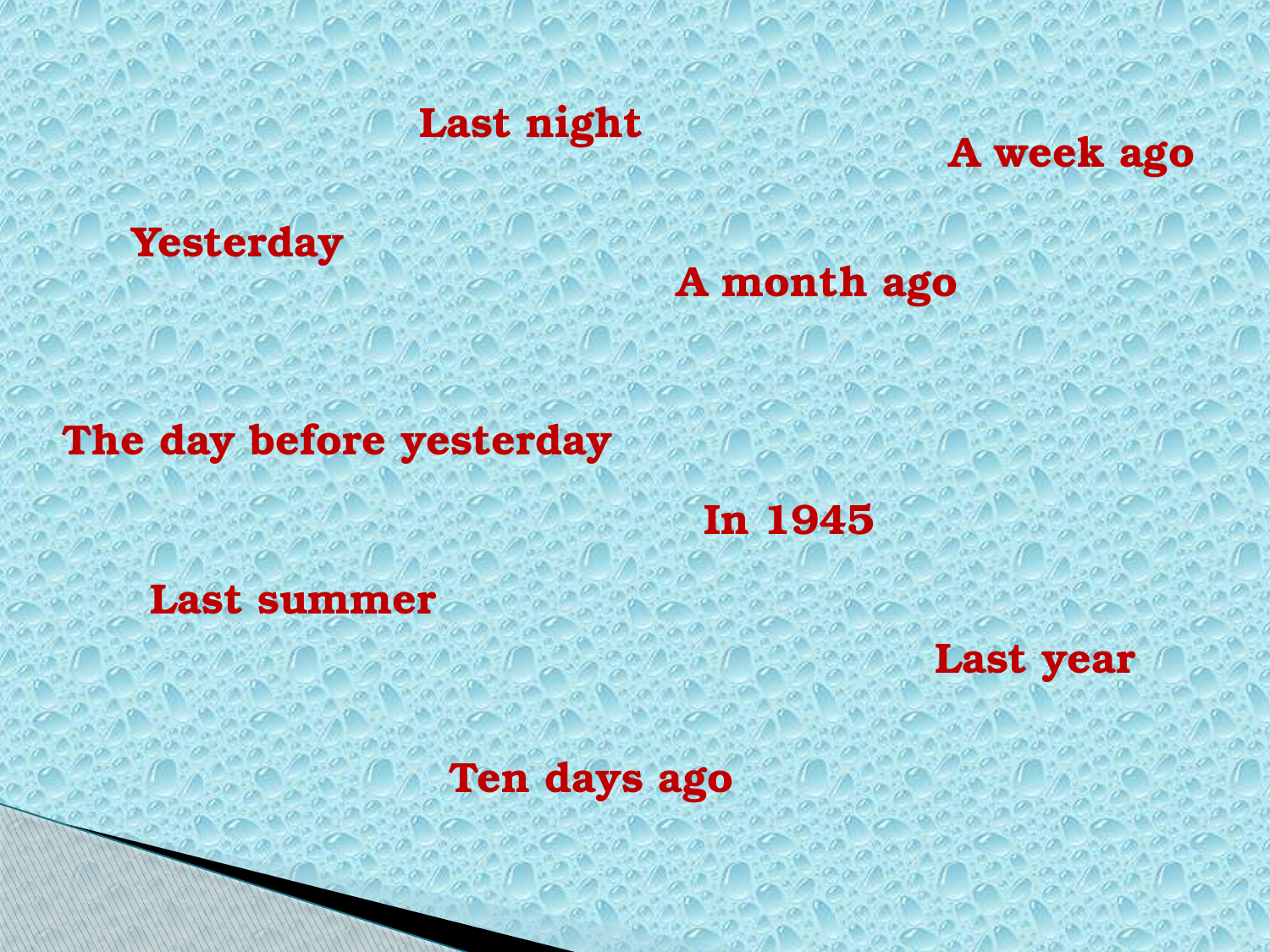

Last night
A week ago
Yesterday
A month ago
The day before yesterday
In 1945
Last summer
Last year
Ten days ago